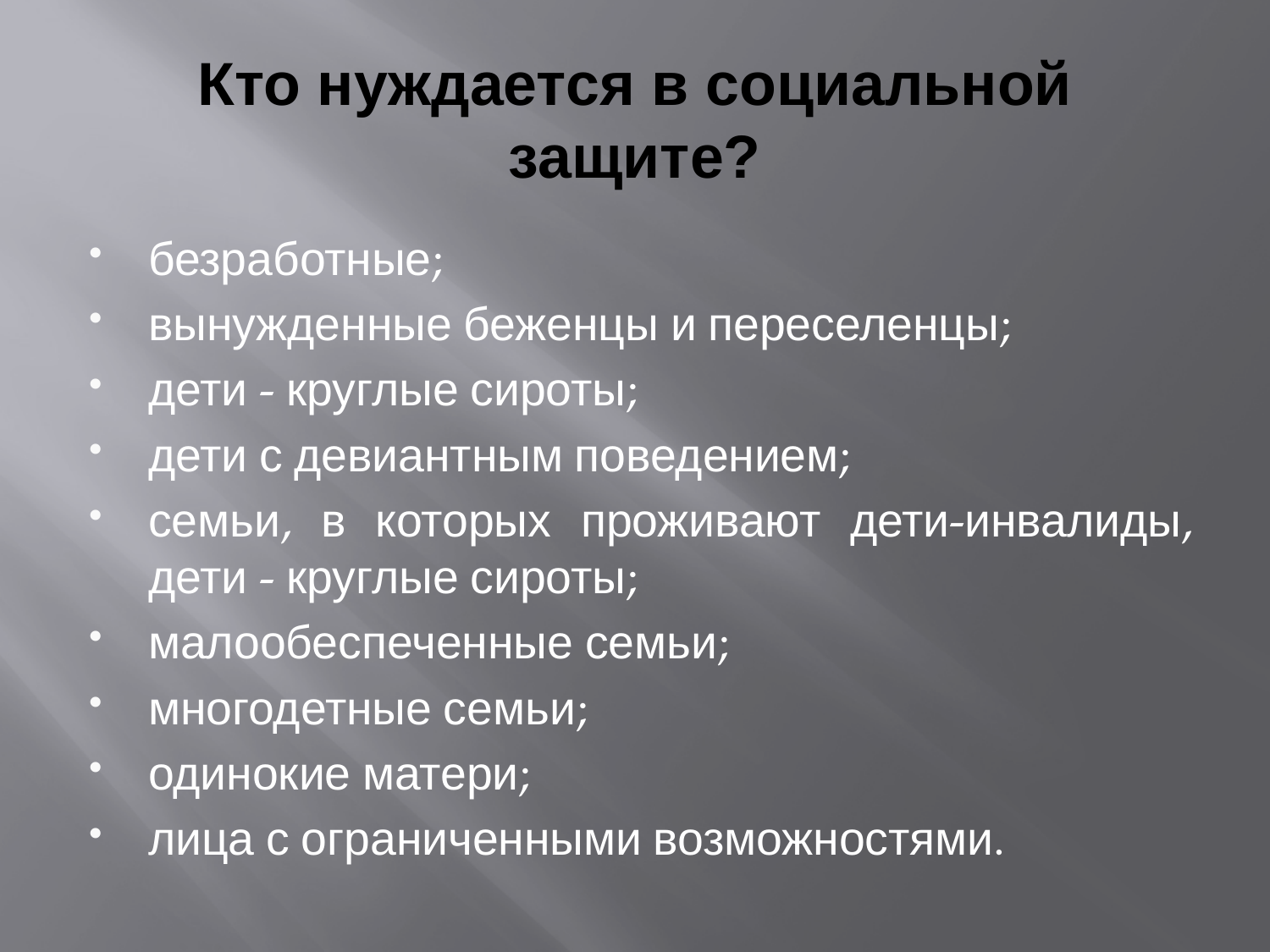

# Кто нуждается в социальной защите?
безработные;
вынужденные беженцы и переселенцы;
дети - круглые сироты;
дети с девиантным поведением;
семьи, в которых проживают дети-инвалиды, дети - круглые сироты;
малообеспеченные семьи;
многодетные семьи;
одинокие матери;
лица с ограниченными возможностями.